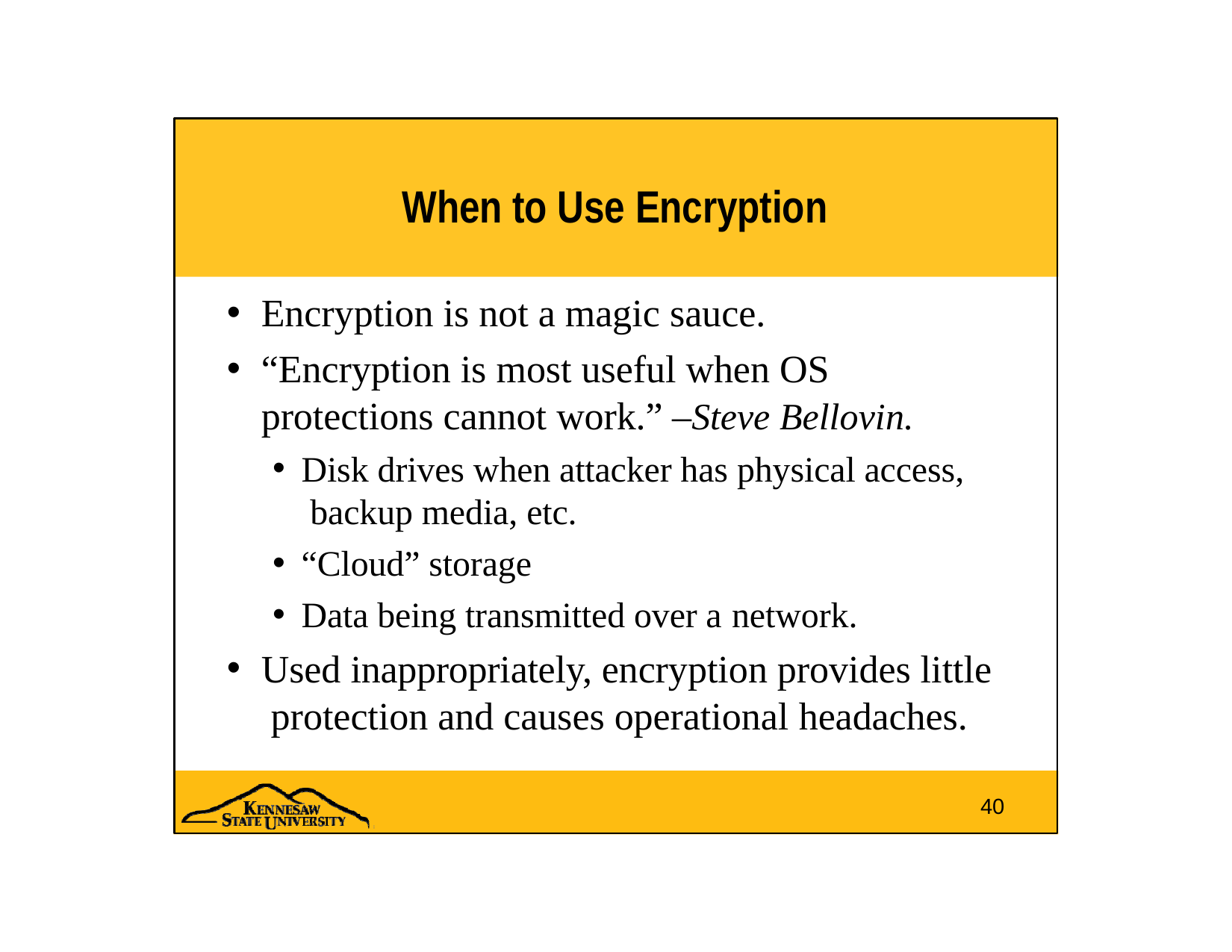

# When to Use Encryption
Encryption is not a magic sauce.
“Encryption is most useful when OS  protections cannot work.” –Steve Bellovin.
Disk drives when attacker has physical access,  backup media, etc.
“Cloud” storage
Data being transmitted over a network.
Used inappropriately, encryption provides little  protection and causes operational headaches.

40